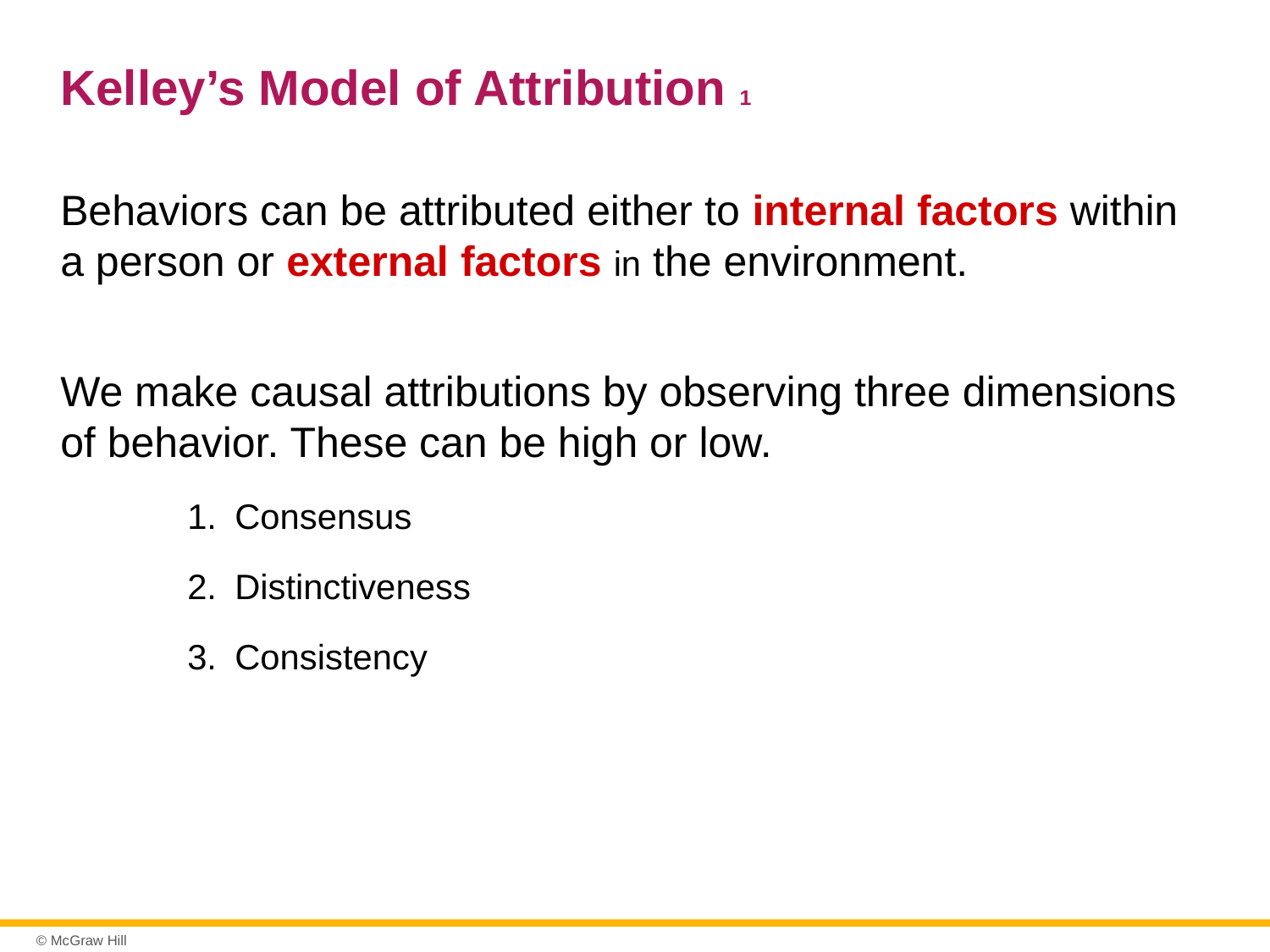

# Kelley’s Model of Attribution 1
Behaviors can be attributed either to internal factors within a person or external factors in the environment.

We make causal attributions by observing three dimensions of behavior. These can be high or low.
Consensus
Distinctiveness
Consistency